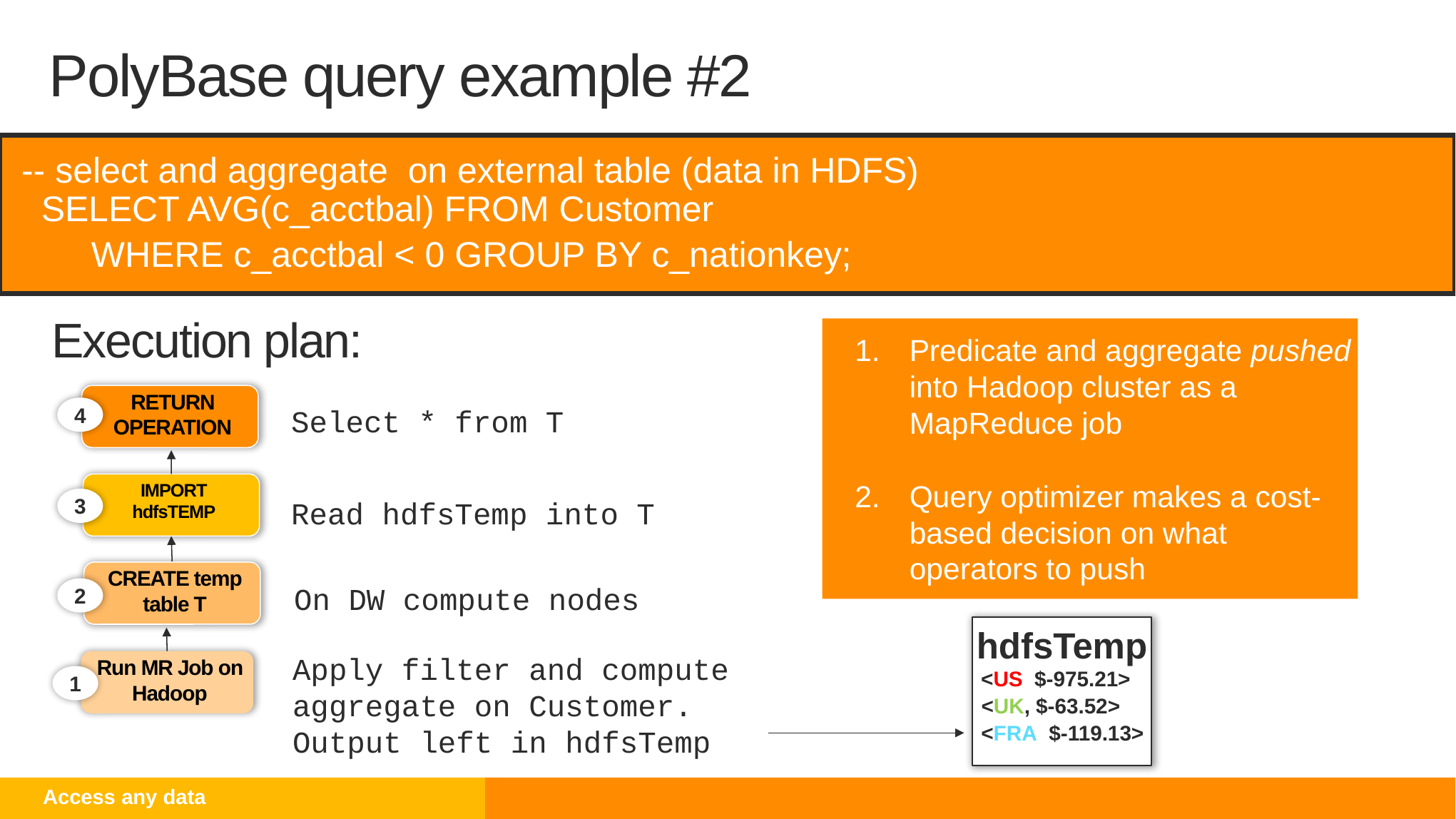

# PolyBase query example #2
-- select and aggregate  on external table (data in HDFS)
  SELECT AVG(c_acctbal) FROM Customer
       WHERE c_acctbal < 0 GROUP BY c_nationkey;
Execution plan:
Predicate and aggregate pushed into Hadoop cluster as a MapReduce job

Query optimizer makes a cost-based decision on what operators to push
RETURN OPERATION
4
Select * from T
IMPORT
hdfsTEMP
3
Read hdfsTemp into T
CREATE temp table T
2
On DW compute nodes
hdfsTemp

<US, $-975.21>
<UK, $-63.52>
<FRA, $-119.13>
Apply filter and compute aggregate on Customer. Output left in hdfsTemp
Run MR Job on Hadoop
1
Access any data